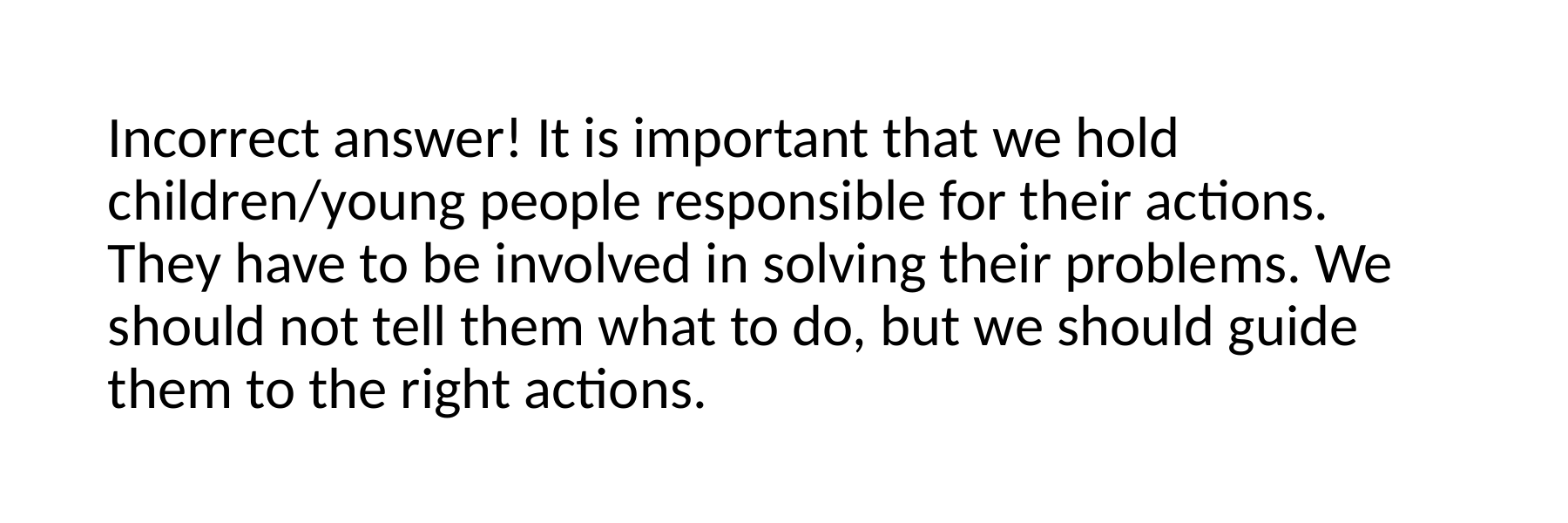

Incorrect answer! It is important that we hold children/young people responsible for their actions. They have to be involved in solving their problems. We should not tell them what to do, but we should guide them to the right actions.